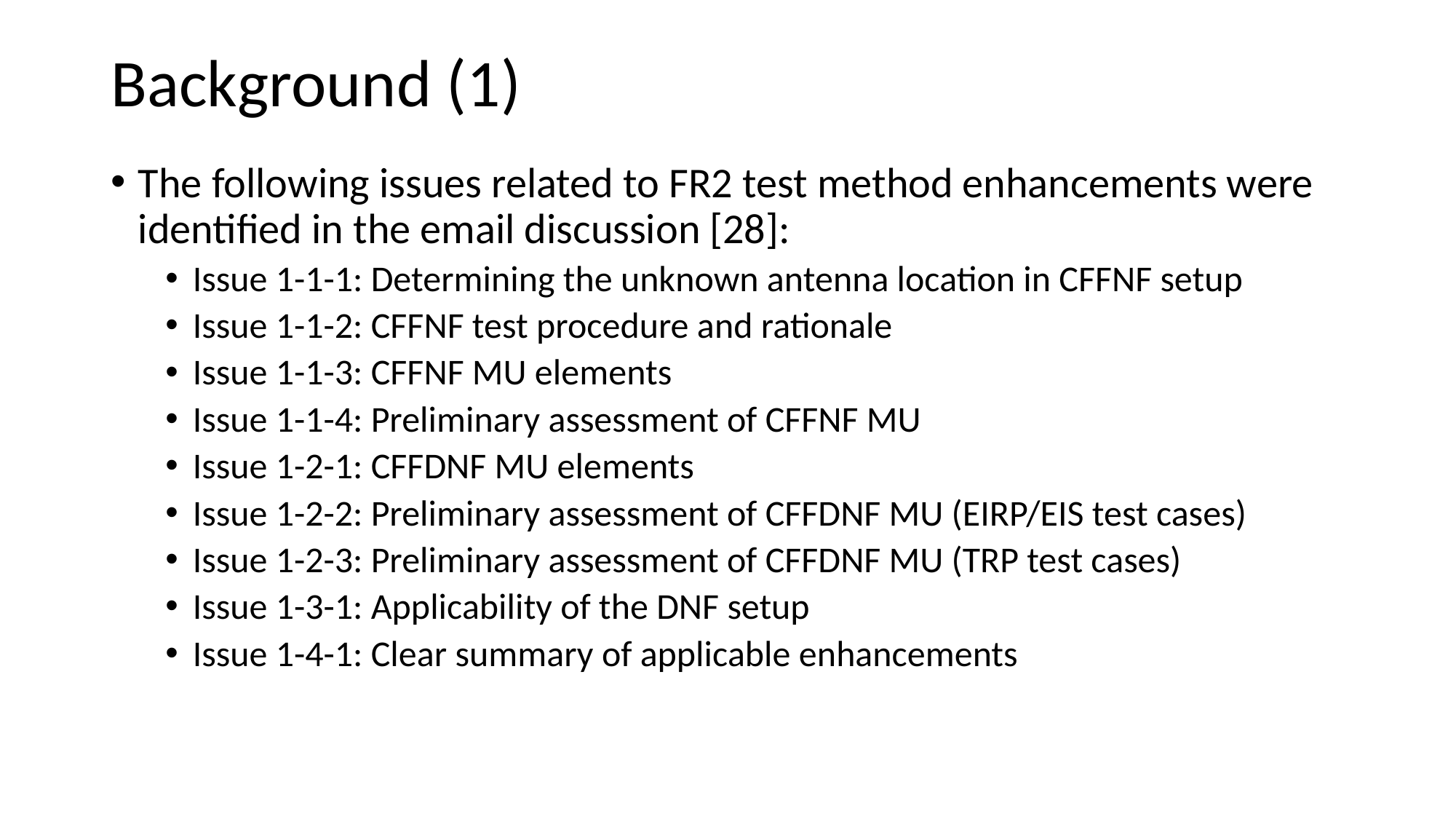

# Background (1)
The following issues related to FR2 test method enhancements were identified in the email discussion [28]:
Issue 1-1-1: Determining the unknown antenna location in CFFNF setup
Issue 1-1-2: CFFNF test procedure and rationale
Issue 1-1-3: CFFNF MU elements
Issue 1-1-4: Preliminary assessment of CFFNF MU
Issue 1-2-1: CFFDNF MU elements
Issue 1-2-2: Preliminary assessment of CFFDNF MU (EIRP/EIS test cases)
Issue 1-2-3: Preliminary assessment of CFFDNF MU (TRP test cases)
Issue 1-3-1: Applicability of the DNF setup
Issue 1-4-1: Clear summary of applicable enhancements